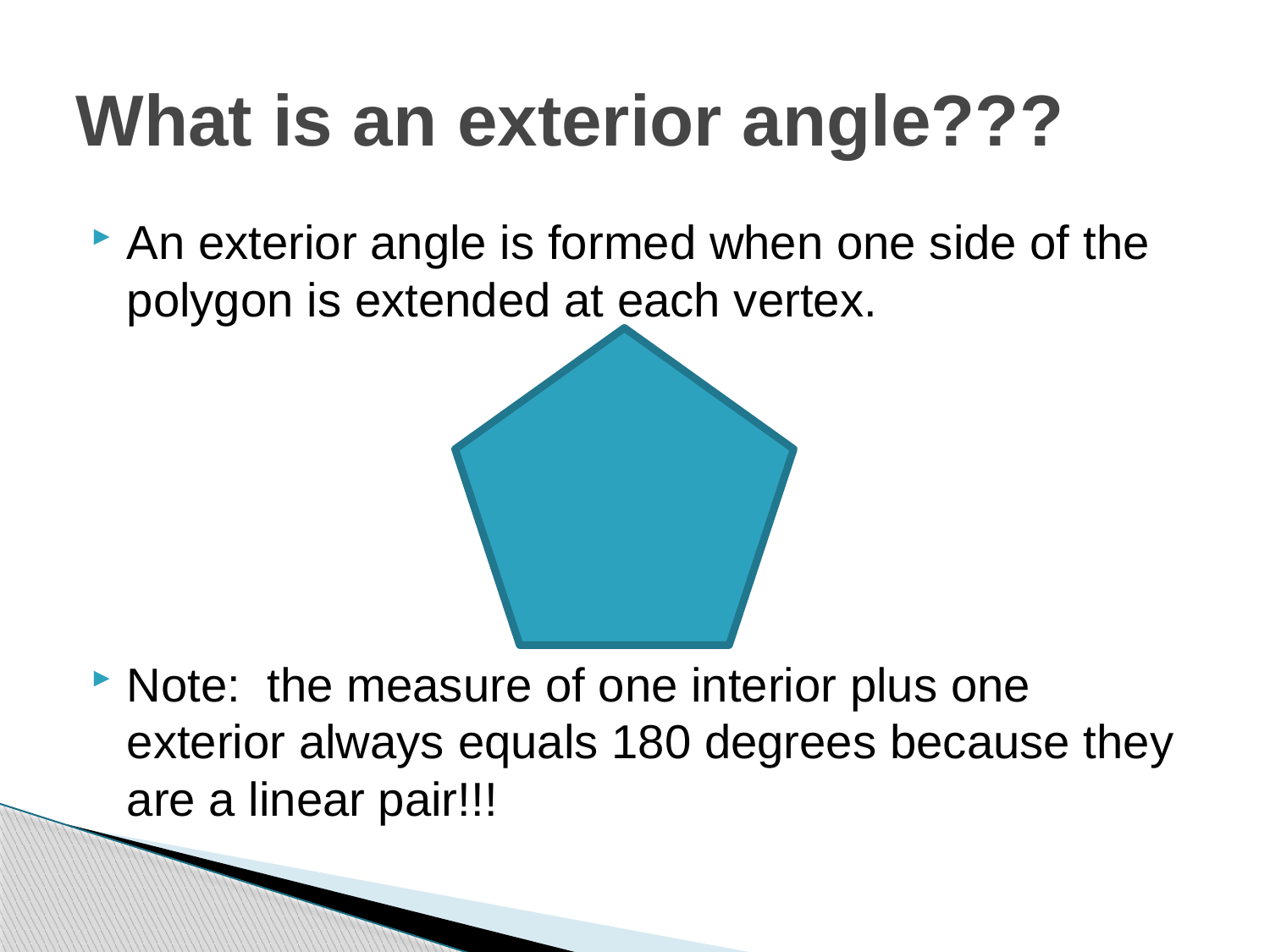

# What is an exterior angle???
An exterior angle is formed when one side of the polygon is extended at each vertex.

Note:  the measure of one interior plus one exterior always equals 180 degrees because they are a linear pair!!!